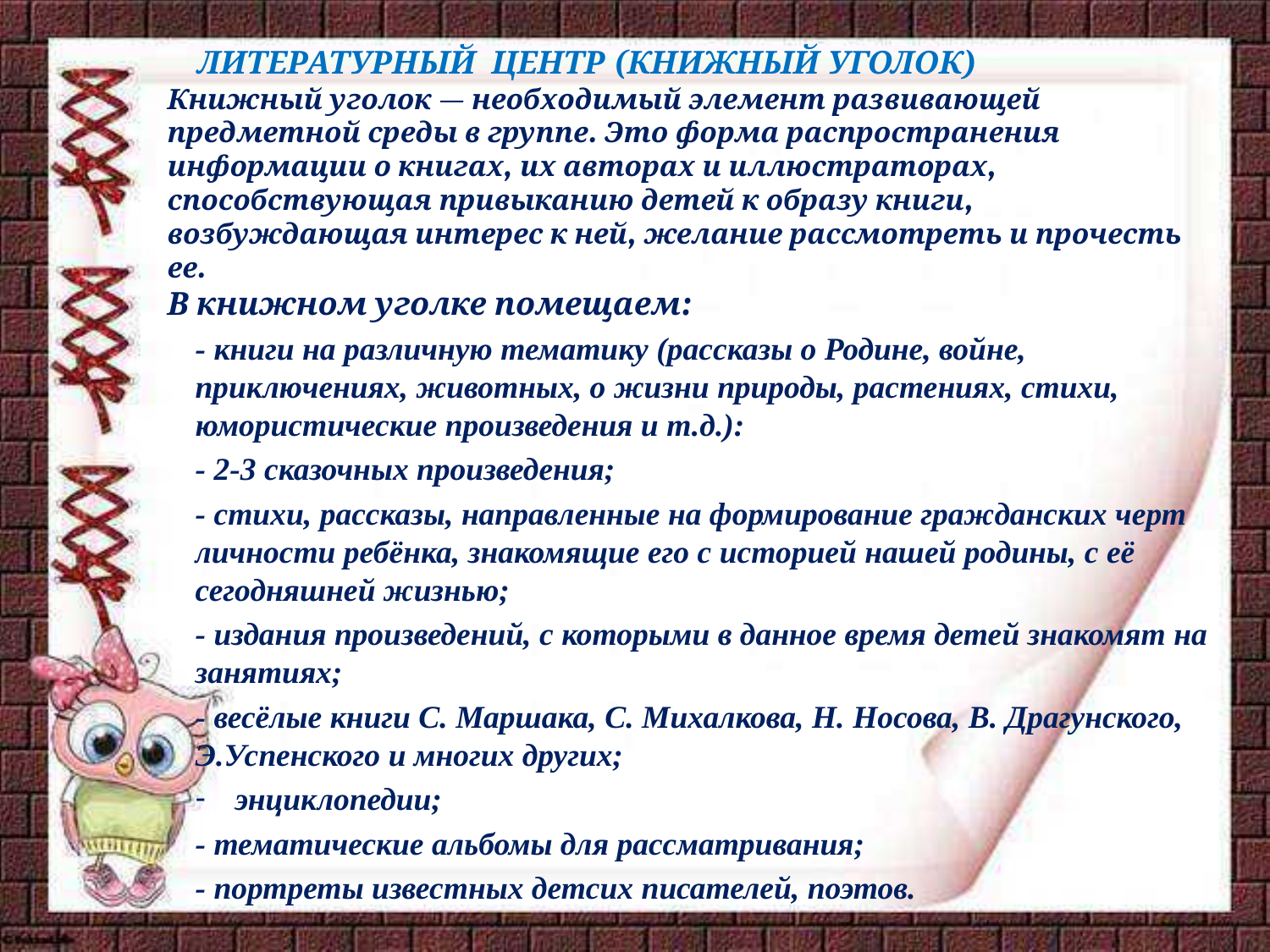

Литературный  центр (Книжный уголок)
Книжный уголок — необходимый элемент развивающей предметной среды в группе. Это форма распространения информации о книгах, их авторах и иллюстраторах, способствующая привыканию детей к образу книги, возбуждающая интерес к ней, желание рассмотреть и прочесть ее.
В книжном уголке помещаем:
- книги на различную тематику (рассказы о Родине, войне, приключениях, животных, о жизни природы, растениях, стихи, юмористические произведения и т.д.):
- 2-3 сказочных произведения;
- стихи, рассказы, направленные на формирование гражданских черт личности ребёнка, знакомящие его с историей нашей родины, с её сегодняшней жизнью;
- издания произведений, с которыми в данное время детей знакомят на занятиях;
- весёлые книги С. Маршака, С. Михалкова, Н. Носова, В. Драгунского, Э.Успенского и многих других;
энциклопедии;
- тематические альбомы для рассматривания;
- портреты известных детсих писателей, поэтов.